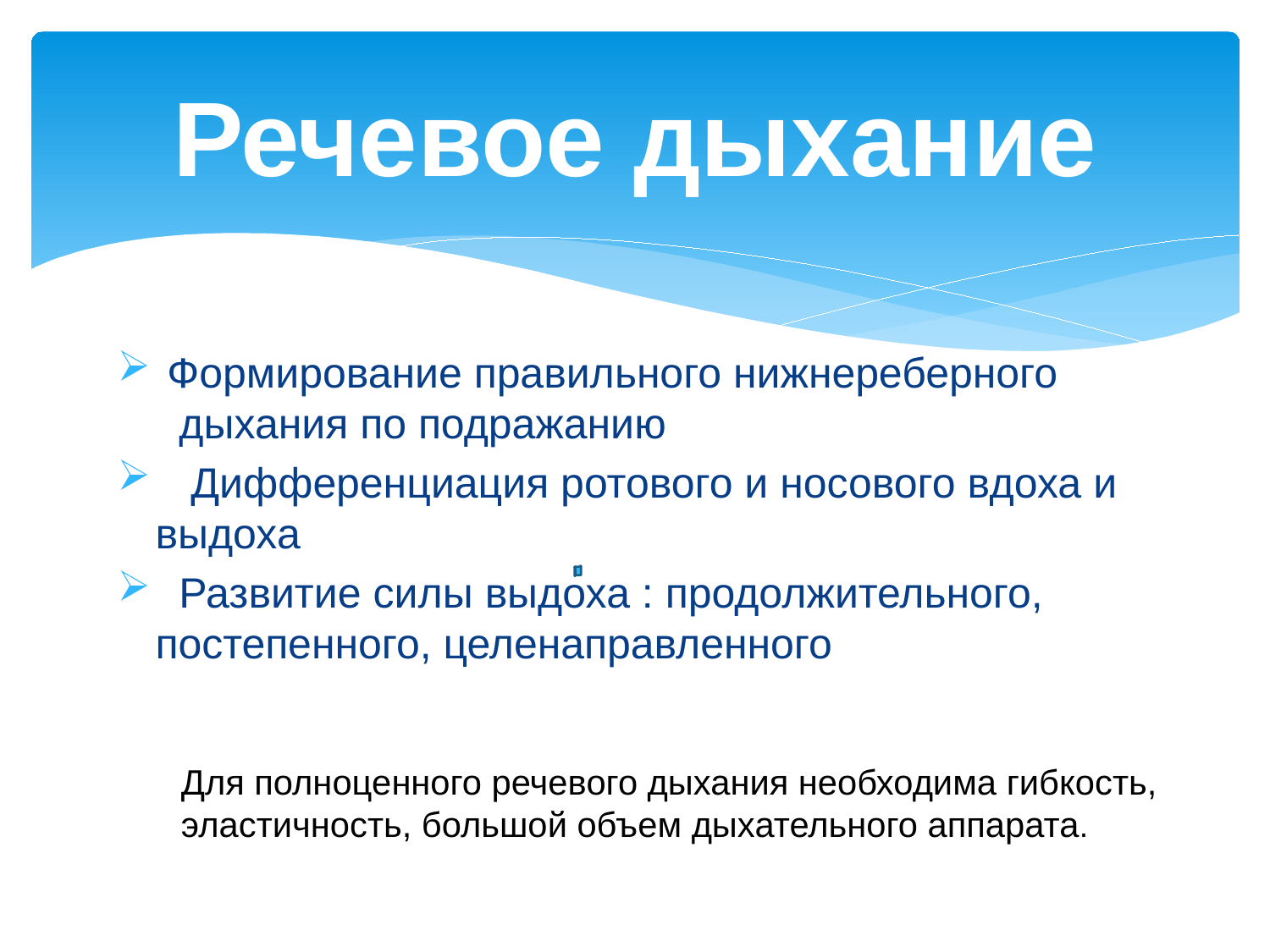

# Речевое дыхание
 Формирование правильного нижнереберного        дыхания по подражанию
   Дифференциация ротового и носового вдоха и выдоха
  Развитие силы выдоха : продолжительного, постепенного, целенаправленного

Для полноценного речевого дыхания необходима гибкость, эластичность, большой объем дыхательного аппарата.